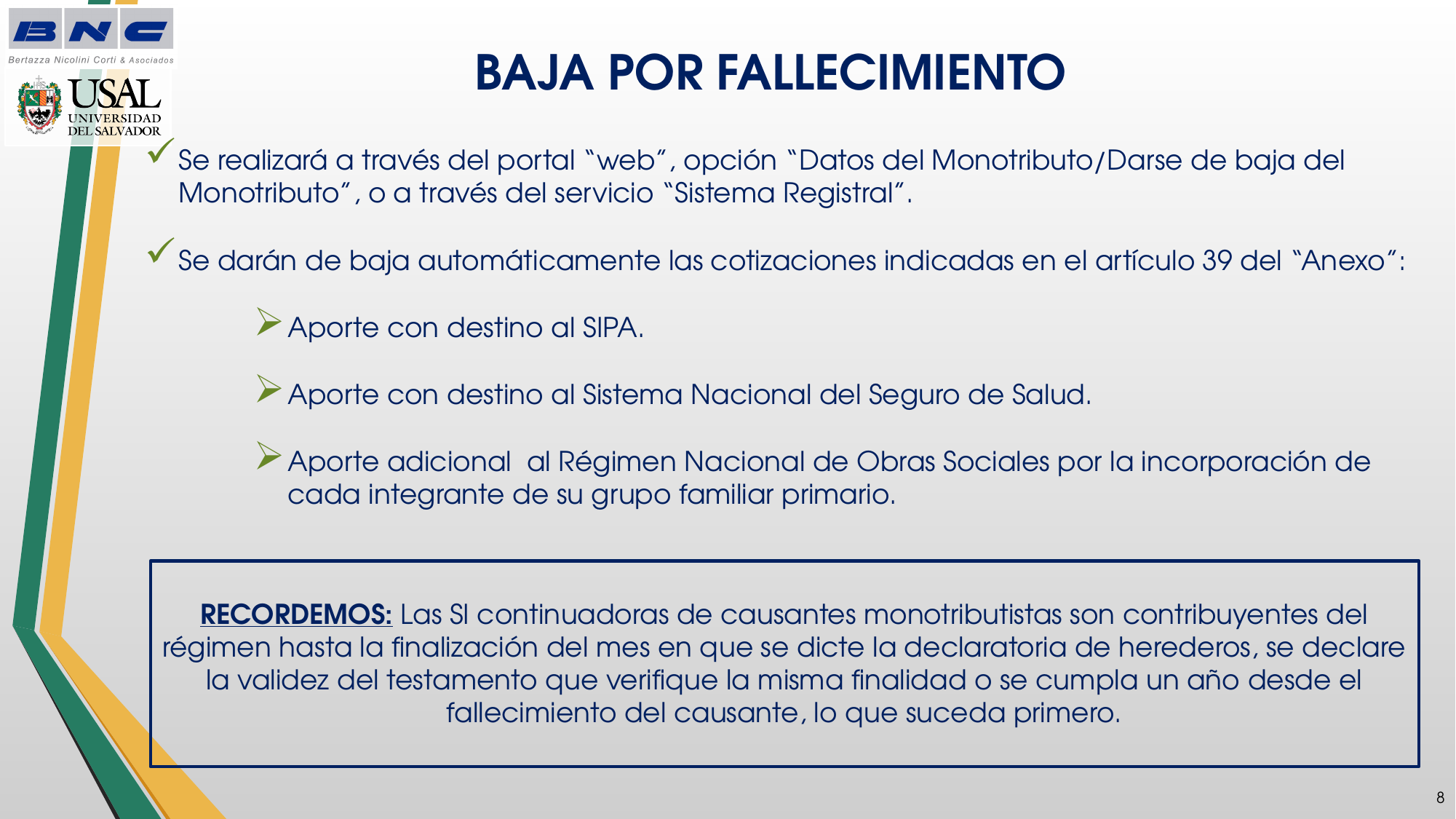

# BAJA POR FALLECIMIENTO
Se realizará a través del portal “web”, opción “Datos del Monotributo/Darse de baja del Monotributo”, o a través del servicio “Sistema Registral”.

Se darán de baja automáticamente las cotizaciones indicadas en el artículo 39 del “Anexo”:

Aporte con destino al SIPA.

Aporte con destino al Sistema Nacional del Seguro de Salud.

Aporte adicional  al Régimen Nacional de Obras Sociales por la incorporación de cada integrante de su grupo familiar primario.

RECORDEMOS: Las SI continuadoras de causantes monotributistas son contribuyentes del régimen hasta la finalización del mes en que se dicte la declaratoria de herederos, se declare la validez del testamento que verifique la misma finalidad o se cumpla un año desde el fallecimiento del causante, lo que suceda primero.

8